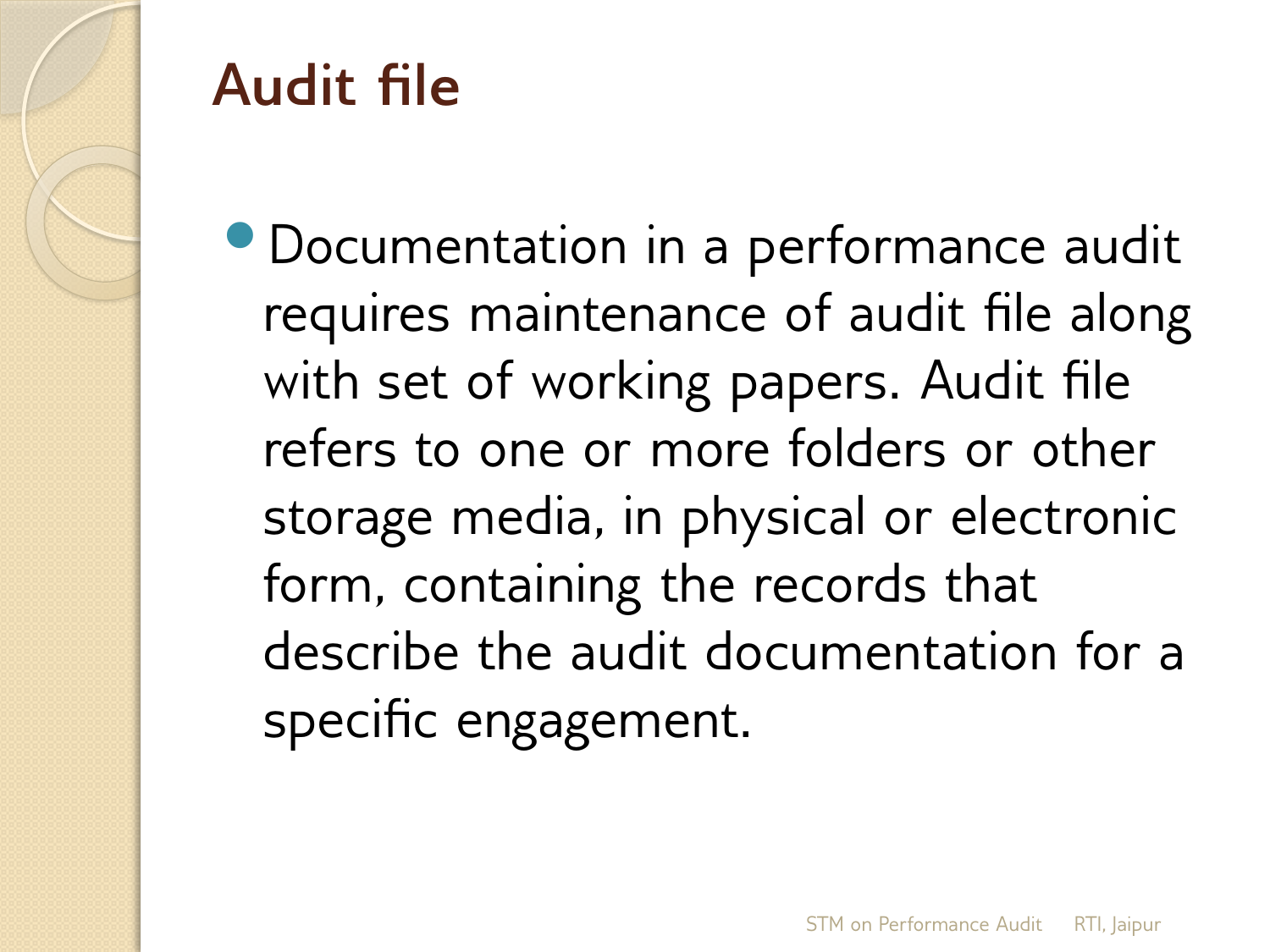

# Audit file
Documentation in a performance audit requires maintenance of audit file along with set of working papers. Audit file refers to one or more folders or other storage media, in physical or electronic form, containing the records that describe the audit documentation for a specific engagement.
STM on Performance Audit     RTI, Jaipur